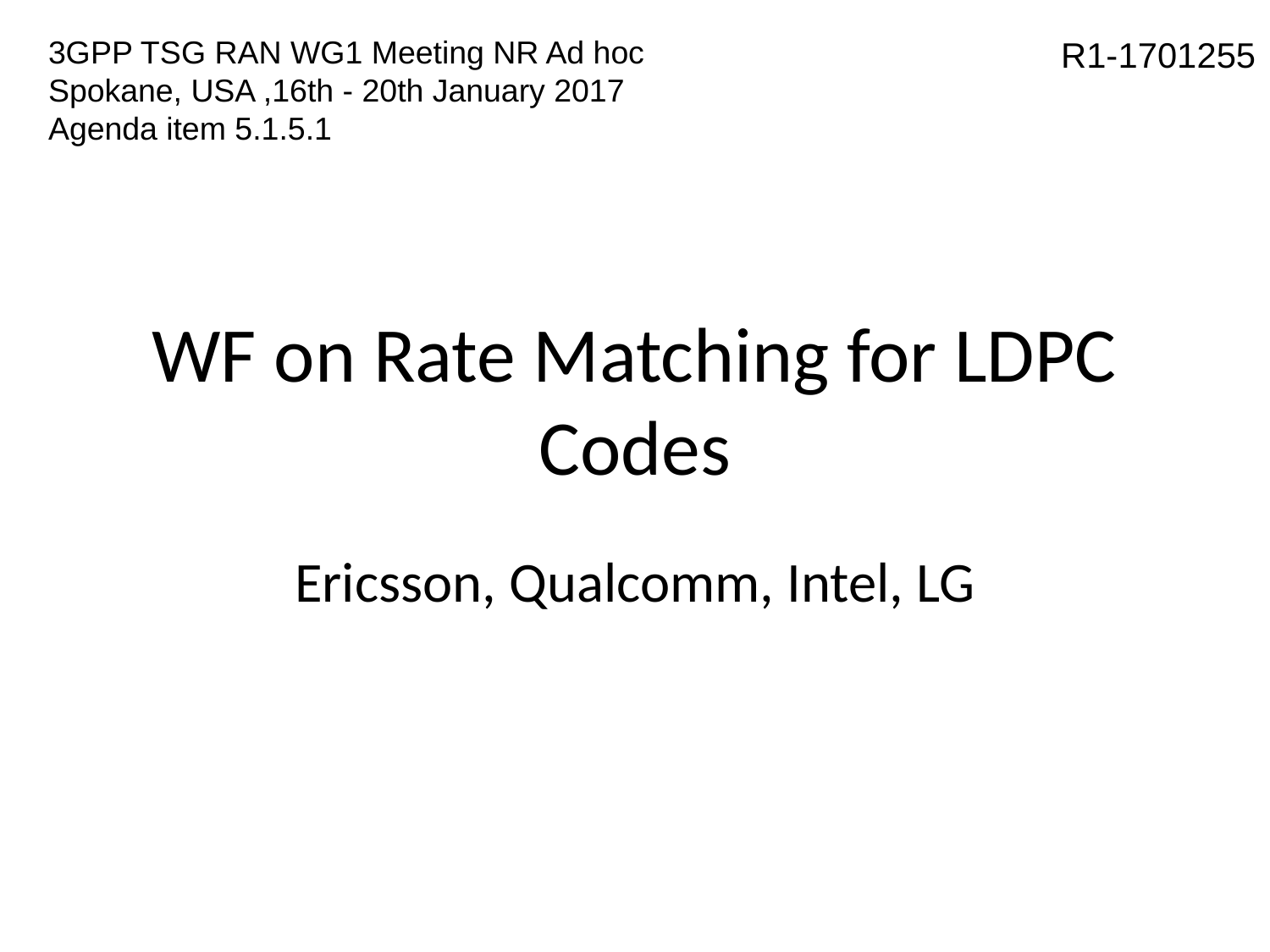

3GPP TSG RAN WG1 Meeting NR Ad hoc
Spokane, USA ,16th - 20th January 2017
Agenda item 5.1.5.1
R1-1701255
# WF on Rate Matching for LDPC Codes
Ericsson, Qualcomm, Intel, LG